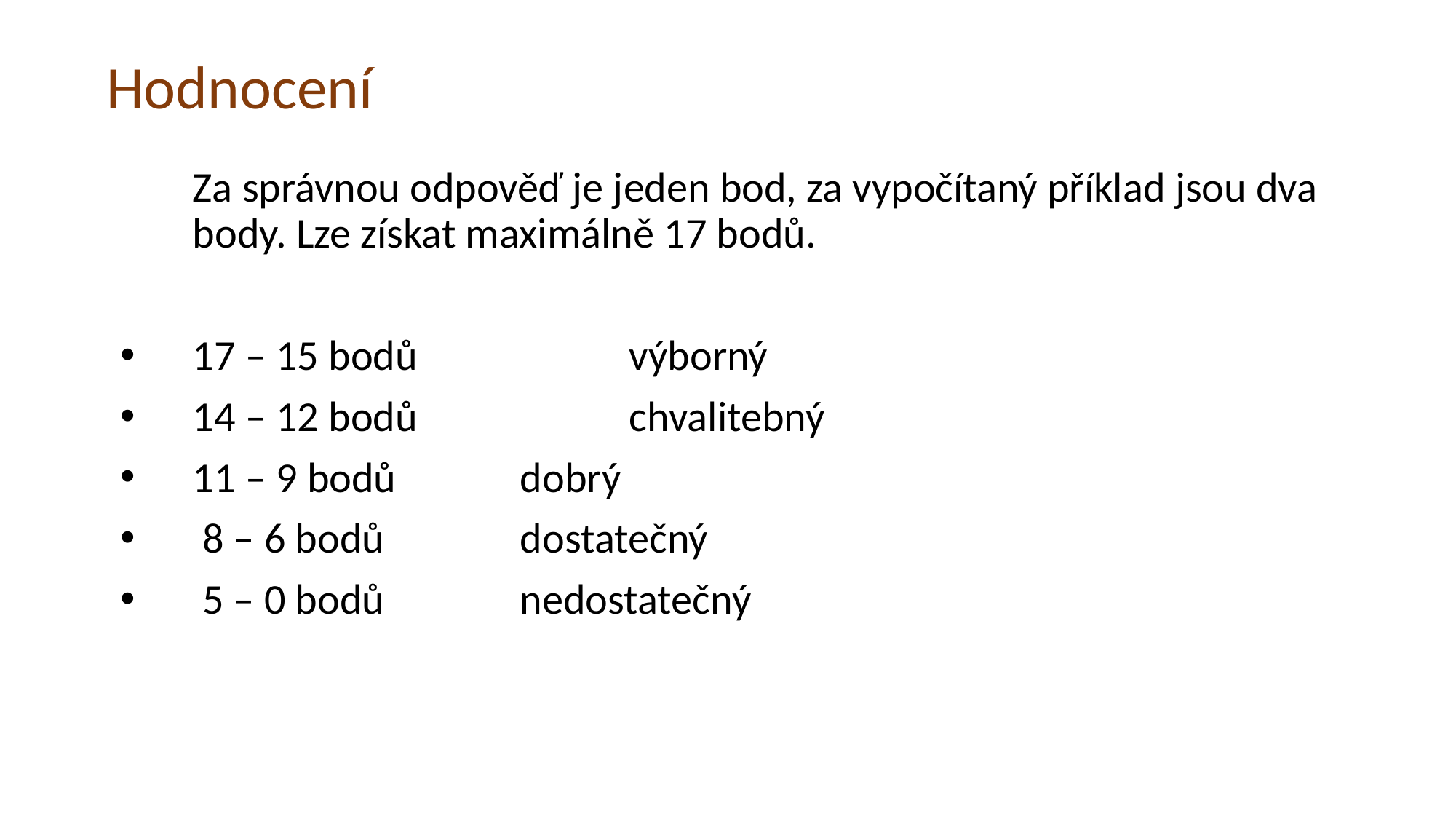

# Hodnocení
	Za správnou odpověď je jeden bod, za vypočítaný příklad jsou dva body. Lze získat maximálně 17 bodů.

17 – 15 bodů		výborný
14 – 12 bodů		chvalitebný
11 – 9 bodů		dobrý
 8 – 6 bodů		dostatečný
 5 – 0 bodů		nedostatečný